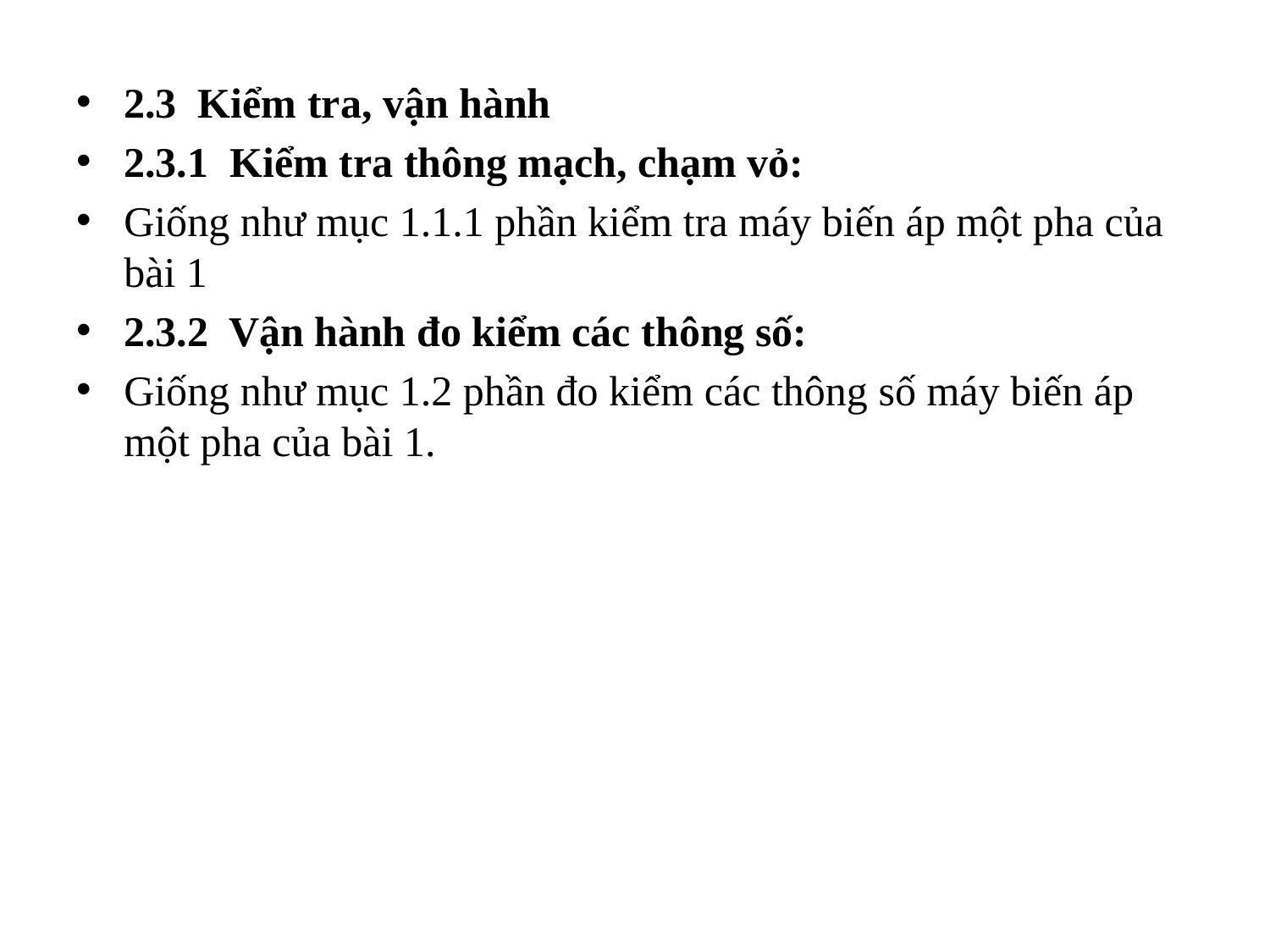

2.3  Kiểm tra, vận hành
2.3.1  Kiểm tra thông mạch, chạm vỏ:
Giống như mục 1.1.1 phần kiểm tra máy biến áp một pha của bài 1
2.3.2  Vận hành đo kiểm các thông số:
Giống như mục 1.2 phần đo kiểm các thông số máy biến áp một pha của bài 1.